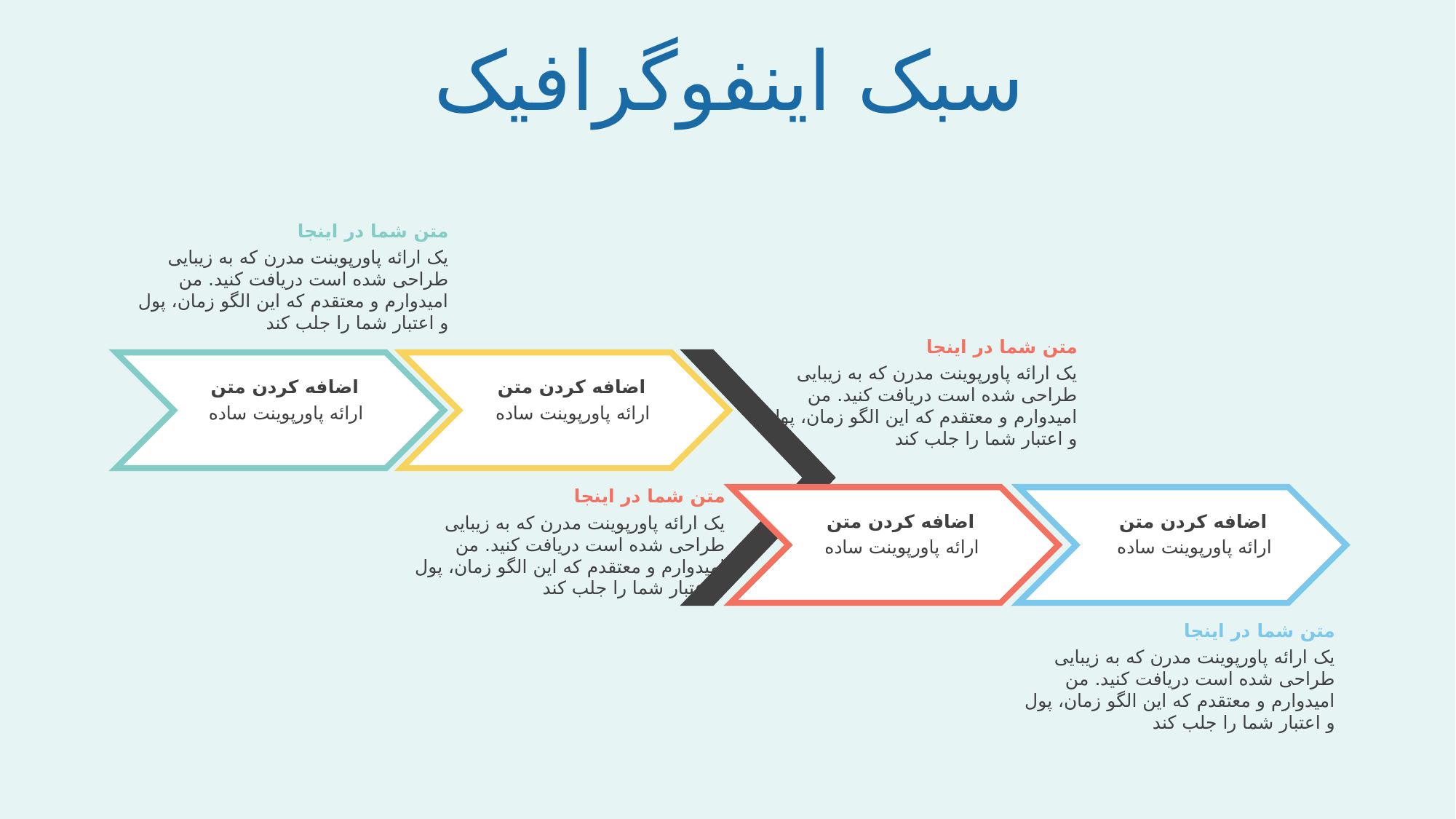

سبک اینفوگرافیک
متن شما در اینجا
یک ارائه پاورپوینت مدرن که به زیبایی طراحی شده است دریافت کنید. من امیدوارم و معتقدم که این الگو زمان، پول و اعتبار شما را جلب کند
متن شما در اینجا
یک ارائه پاورپوینت مدرن که به زیبایی طراحی شده است دریافت کنید. من امیدوارم و معتقدم که این الگو زمان، پول و اعتبار شما را جلب کند

اضافه کردن متن
ارائه پاورپوینت ساده
اضافه کردن متن
ارائه پاورپوینت ساده
متن شما در اینجا
یک ارائه پاورپوینت مدرن که به زیبایی طراحی شده است دریافت کنید. من امیدوارم و معتقدم که این الگو زمان، پول و اعتبار شما را جلب کند
اضافه کردن متن
ارائه پاورپوینت ساده
اضافه کردن متن
ارائه پاورپوینت ساده
متن شما در اینجا
یک ارائه پاورپوینت مدرن که به زیبایی طراحی شده است دریافت کنید. من امیدوارم و معتقدم که این الگو زمان، پول و اعتبار شما را جلب کند